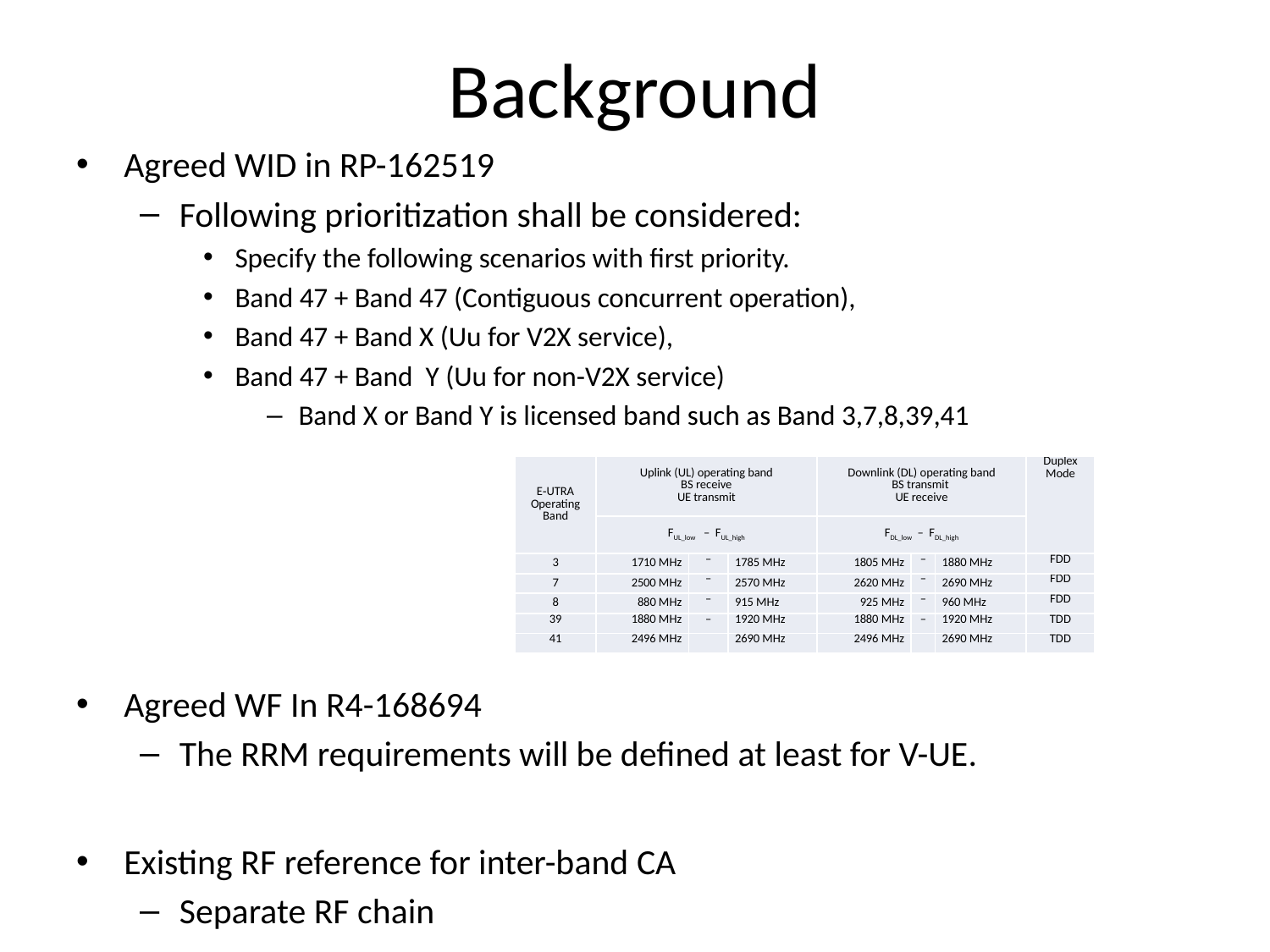

# Background
Agreed WID in RP-162519
Following prioritization shall be considered:
Specify the following scenarios with first priority.
Band 47 + Band 47 (Contiguous concurrent operation),
Band 47 + Band X (Uu for V2X service),
Band 47 + Band  Y (Uu for non-V2X service)
Band X or Band Y is licensed band such as Band 3,7,8,39,41

Agreed WF In R4-168694
The RRM requirements will be defined at least for V-UE.

Existing RF reference for inter-band CA
Separate RF chain

| E‑UTRA Operating Band | Uplink (UL) operating band BS receive UE transmit |  |  | Downlink (DL) operating band BS transmit UE receive |  |  | Duplex Mode |
| --- | --- | --- | --- | --- | --- | --- | --- |
|  | FUL\_low – FUL\_high |  |  | FDL\_low – FDL\_high |  |  |  |
| 3 | 1710 MHz | – | 1785 MHz | 1805 MHz | – | 1880 MHz | FDD |
| 7 | 2500 MHz | – | 2570 MHz | 2620 MHz | – | 2690 MHz | FDD |
| 8 | 880 MHz | – | 915 MHz | 925 MHz | – | 960 MHz | FDD |
| 39 | 1880 MHz | – | 1920 MHz | 1880 MHz | – | 1920 MHz | TDD |
| 41 | 2496 MHz |  | 2690 MHz | 2496 MHz |  | 2690 MHz | TDD |